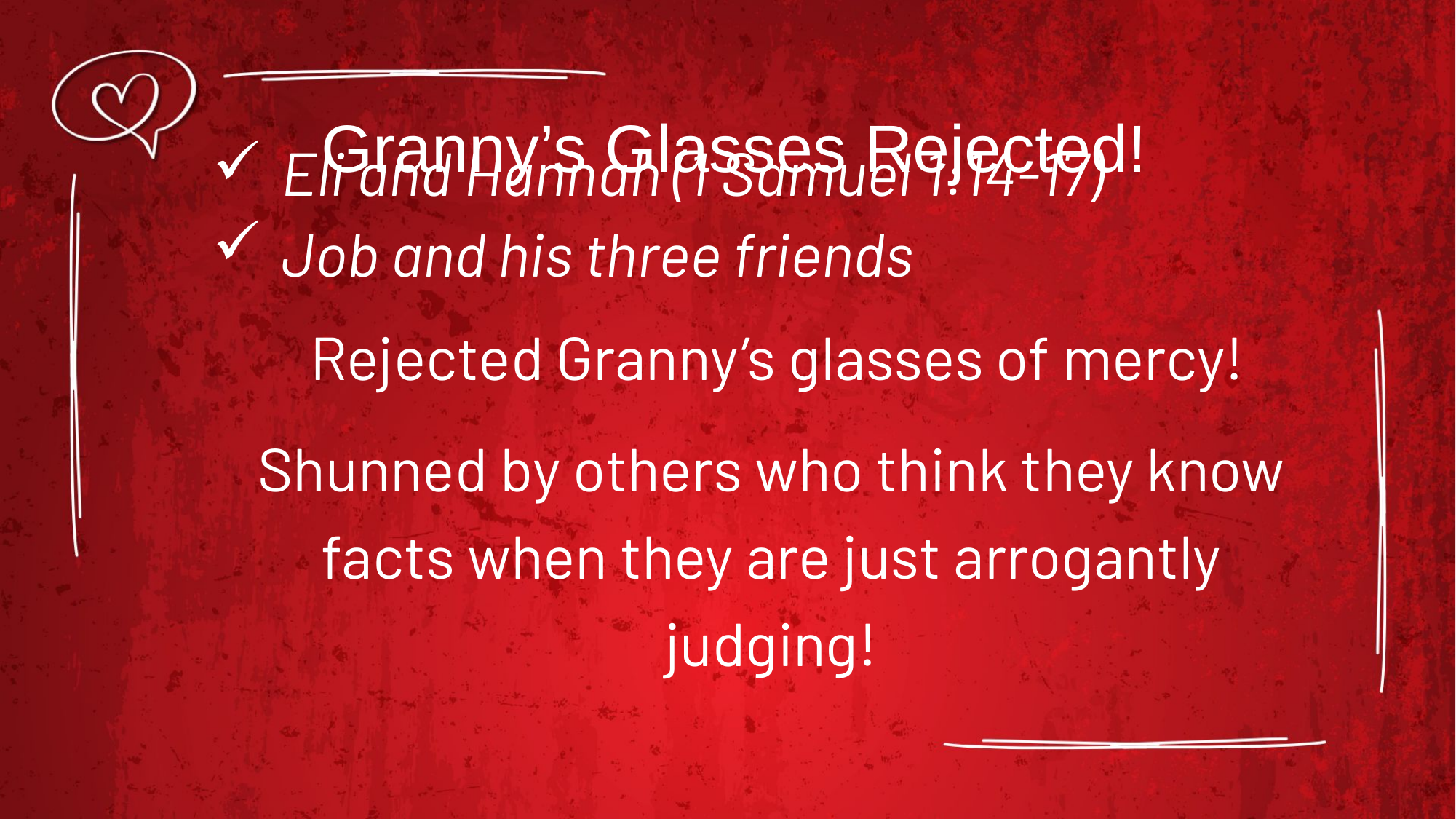

# Granny’s Glasses Rejected!
Eli and Hannah (1 Samuel 1:14-17)
Job and his three friends
 Rejected Granny’s glasses of mercy!
Shunned by others who think they know facts when they are just arrogantly judging!